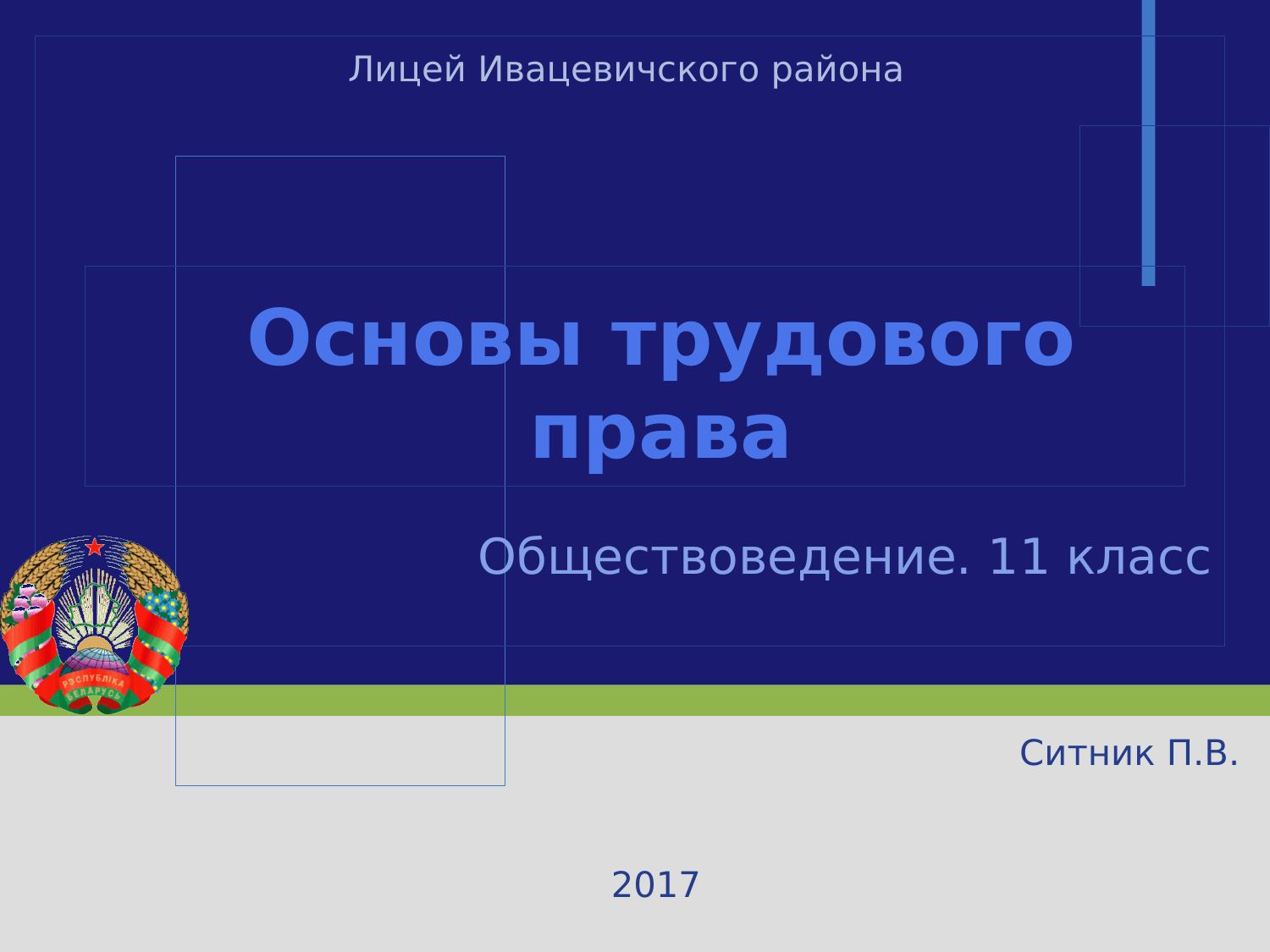

Лицей Ивацевичского района
# Основы трудового права
Обществоведение. 11 класс
Ситник П.В.
2017